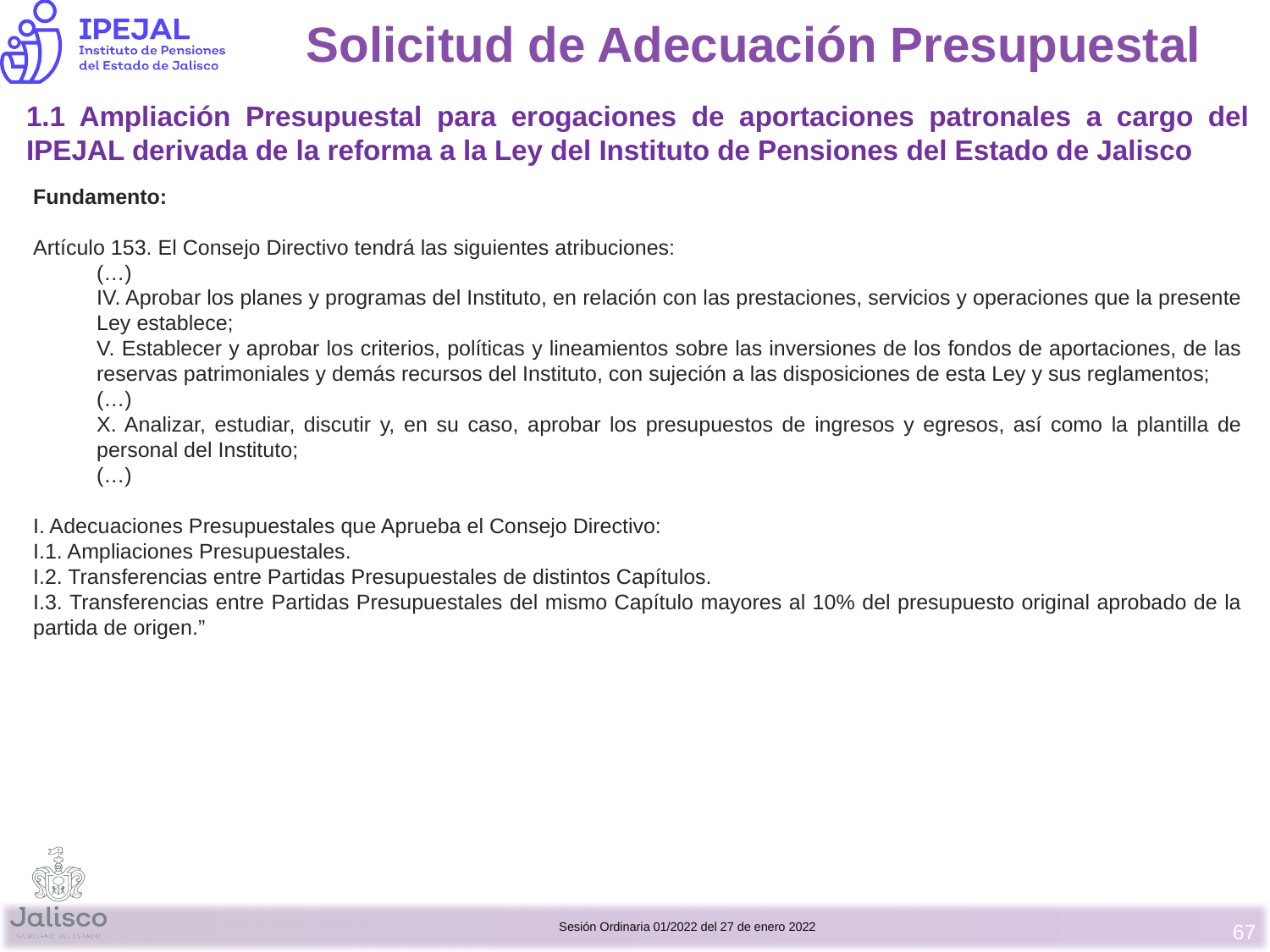

Solicitud de Adecuación Presupuestal
1.1 Ampliación Presupuestal para erogaciones de aportaciones patronales a cargo del IPEJAL derivada de la reforma a la Ley del Instituto de Pensiones del Estado de Jalisco

Con fecha 23 de septiembre de 2021, en Sesión Extraordinaria 02/2021 se sometió a aprobación de Consejo Directivo, las propuestas de integración del personal transitorio a las Prestaciones Otorgadas por Instituto, habiéndose aprobado en los siguientes términos:

Fundamento:

Artículo 153. El Consejo Directivo tendrá las siguientes atribuciones:
(…)
IV. Aprobar los planes y programas del Instituto, en relación con las prestaciones, servicios y operaciones que la presente Ley establece;
V. Establecer y aprobar los criterios, políticas y lineamientos sobre las inversiones de los fondos de aportaciones, de las reservas patrimoniales y demás recursos del Instituto, con sujeción a las disposiciones de esta Ley y sus reglamentos;
(…)
X. Analizar, estudiar, discutir y, en su caso, aprobar los presupuestos de ingresos y egresos, así como la plantilla de personal del Instituto;
(…)

I. Adecuaciones Presupuestales que Aprueba el Consejo Directivo:
I.1. Ampliaciones Presupuestales.
I.2. Transferencias entre Partidas Presupuestales de distintos Capítulos.
I.3. Transferencias entre Partidas Presupuestales del mismo Capítulo mayores al 10% del presupuesto original aprobado de la partida de origen.”
Sesión Ordinaria 01/2022 del 27 de enero 2022
67